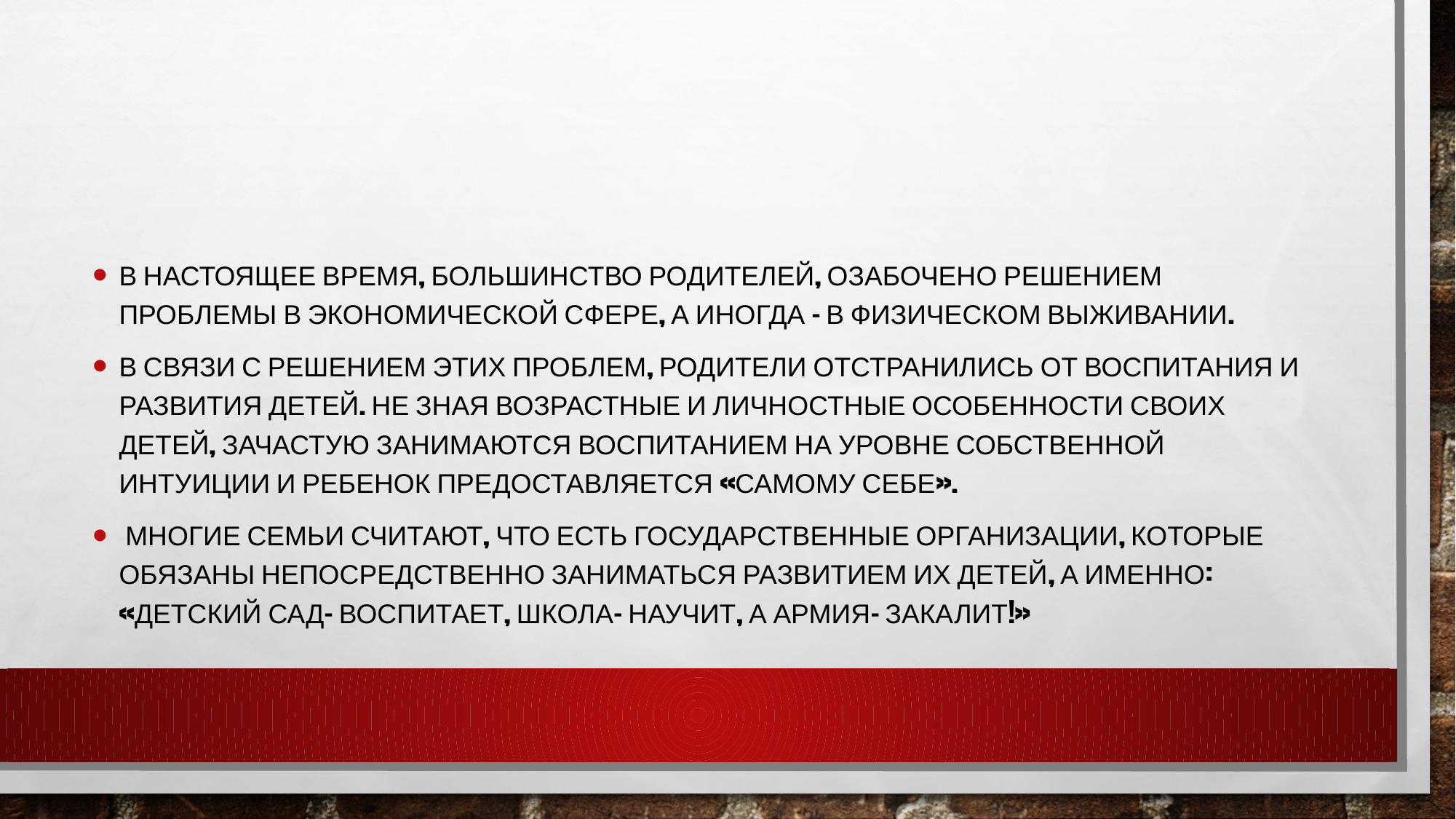

#
В настоящее время, большинство родителей, озабочено решением проблемы в экономической сфере, а иногда - в физическом выживании.
В связи с решением этих проблем, родители отстранились от воспитания и развития детей. Не зная возрастные и личностные особенности своих детей, зачастую занимаются воспитанием на уровне собственной интуиции и ребенок предоставляется «самому себе».
 Многие семьи считают, что есть государственные организации, которые обязаны непосредственно заниматься развитием их детей, а именно: «Детский сад- воспитает, школа- научит, а армия- закалит!»